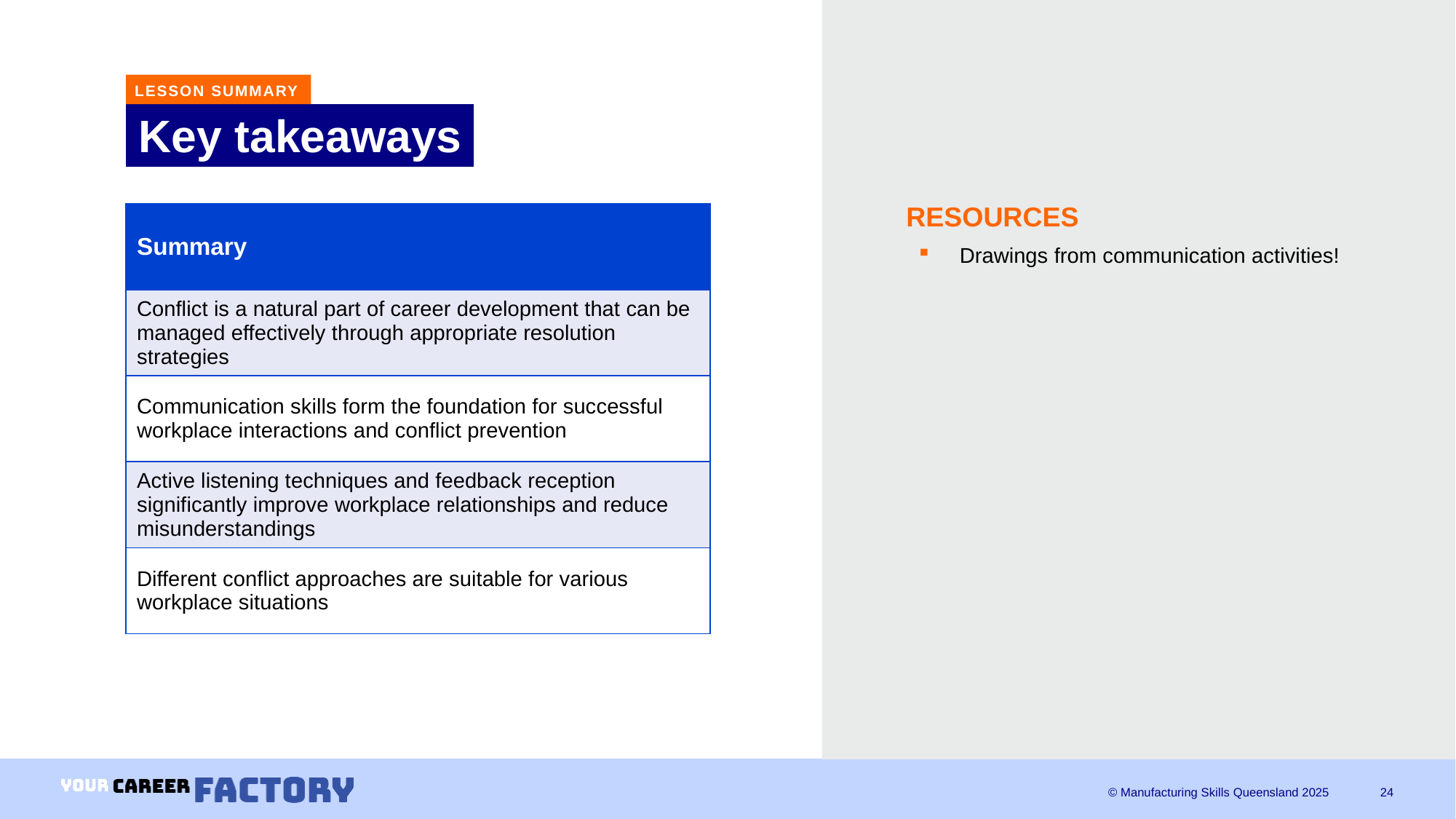

LESSON SUMMARY
# Key takeaways
RESOURCES
| Summary |
| --- |
| Conflict is a natural part of career development that can be managed effectively through appropriate resolution strategies |
| Communication skills form the foundation for successful workplace interactions and conflict prevention |
| Active listening techniques and feedback reception significantly improve workplace relationships and reduce misunderstandings |
| Different conflict approaches are suitable for various workplace situations |
Drawings from communication activities!